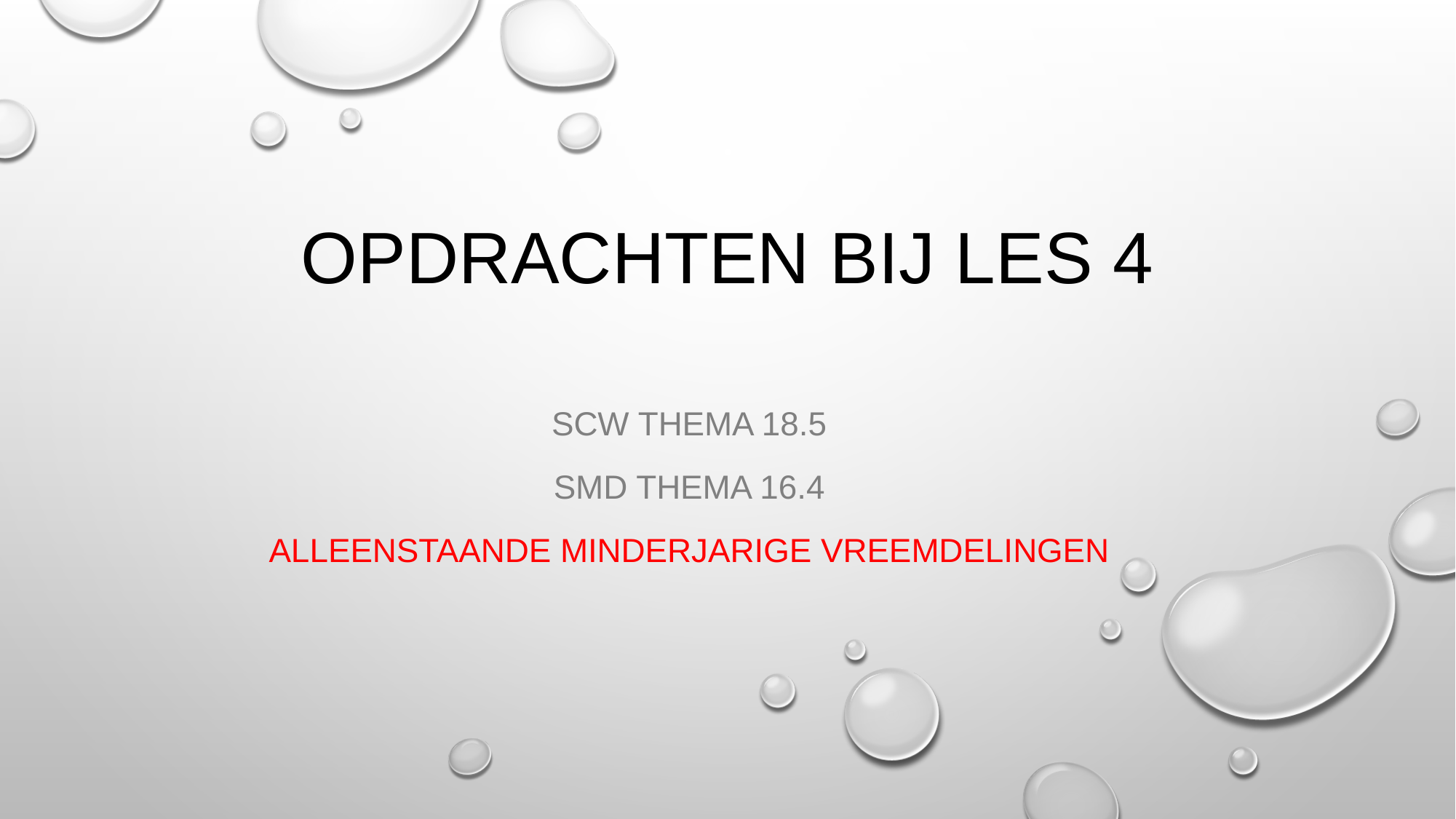

# Opdrachten bij les 4
SCW Thema 18.5
SMD Thema 16.4
Alleenstaande Minderjarige vreemdelingen